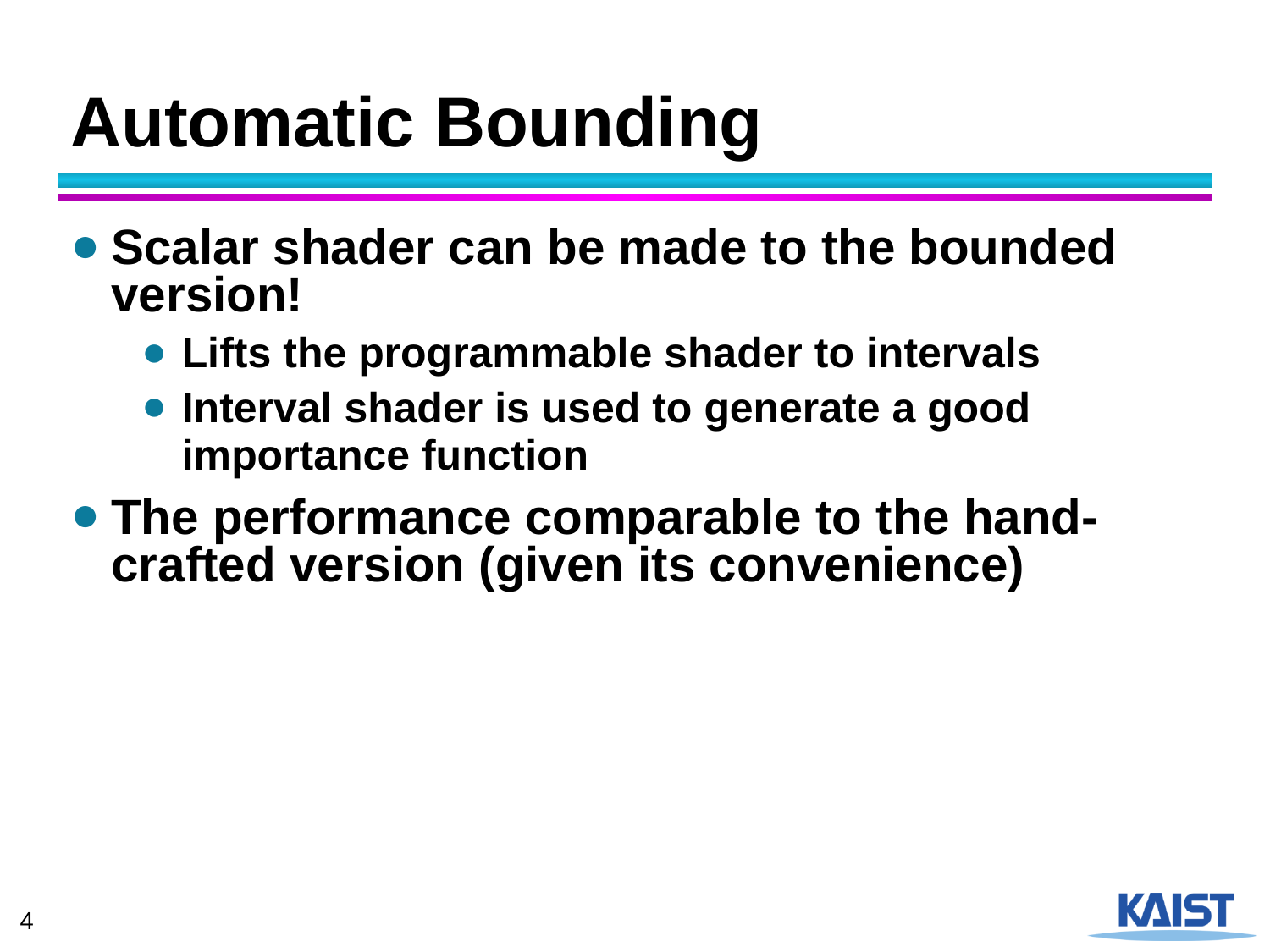

# Automatic Bounding
Scalar shader can be made to the bounded version!
Lifts the programmable shader to intervals
Interval shader is used to generate a good importance function
The performance comparable to the hand-crafted version (given its convenience)